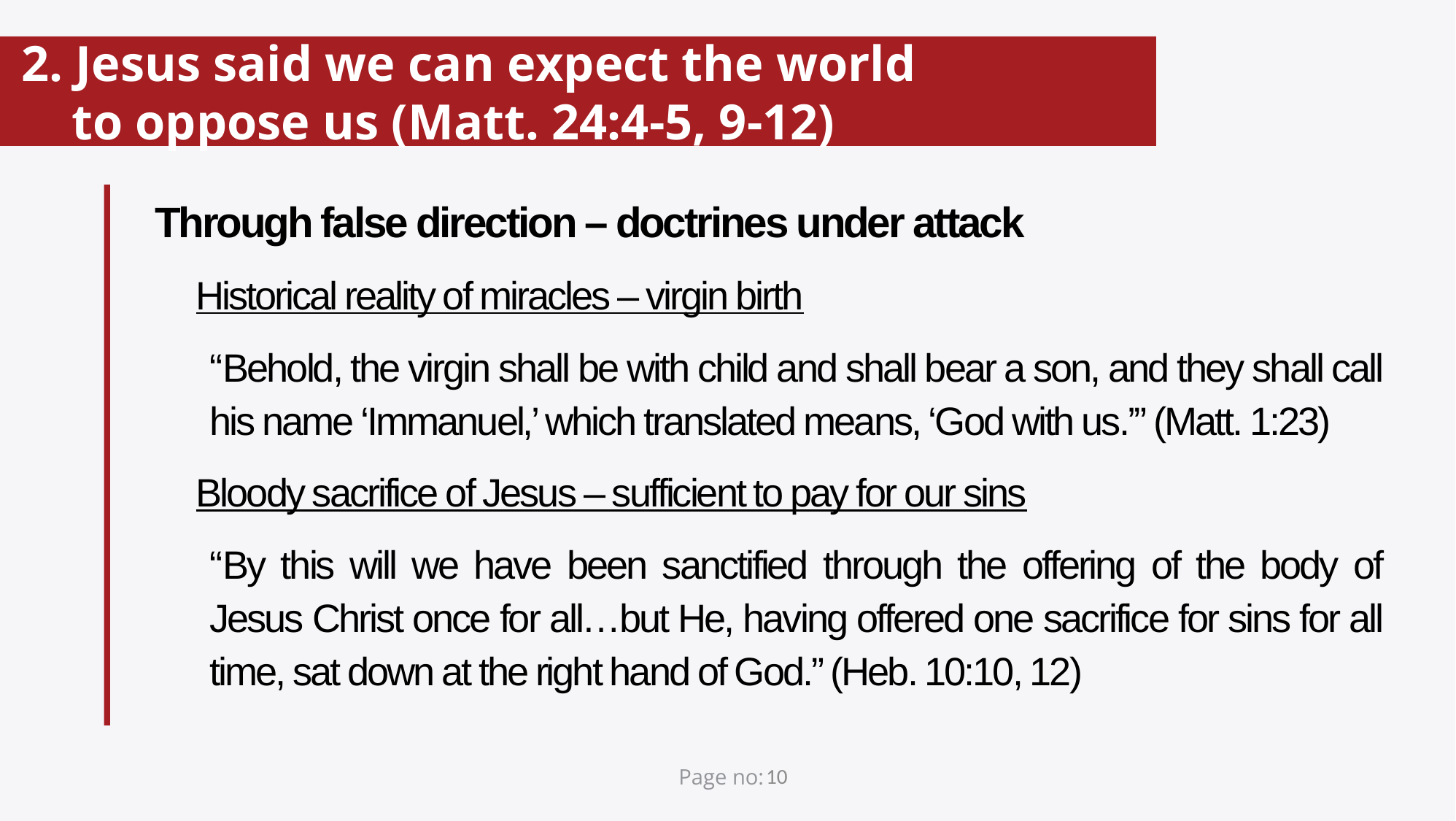

# 2. Jesus said we can expect the world to oppose us (Matt. 24:4-5, 9-12)
Through false direction – doctrines under attack
Historical reality of miracles – virgin birth
“Behold, the virgin shall be with child and shall bear a son, and they shall call his name ‘Immanuel,’ which translated means, ‘God with us.’” (Matt. 1:23)
Bloody sacrifice of Jesus – sufficient to pay for our sins
“By this will we have been sanctified through the offering of the body of Jesus Christ once for all…but He, having offered one sacrifice for sins for all time, sat down at the right hand of God.” (Heb. 10:10, 12)